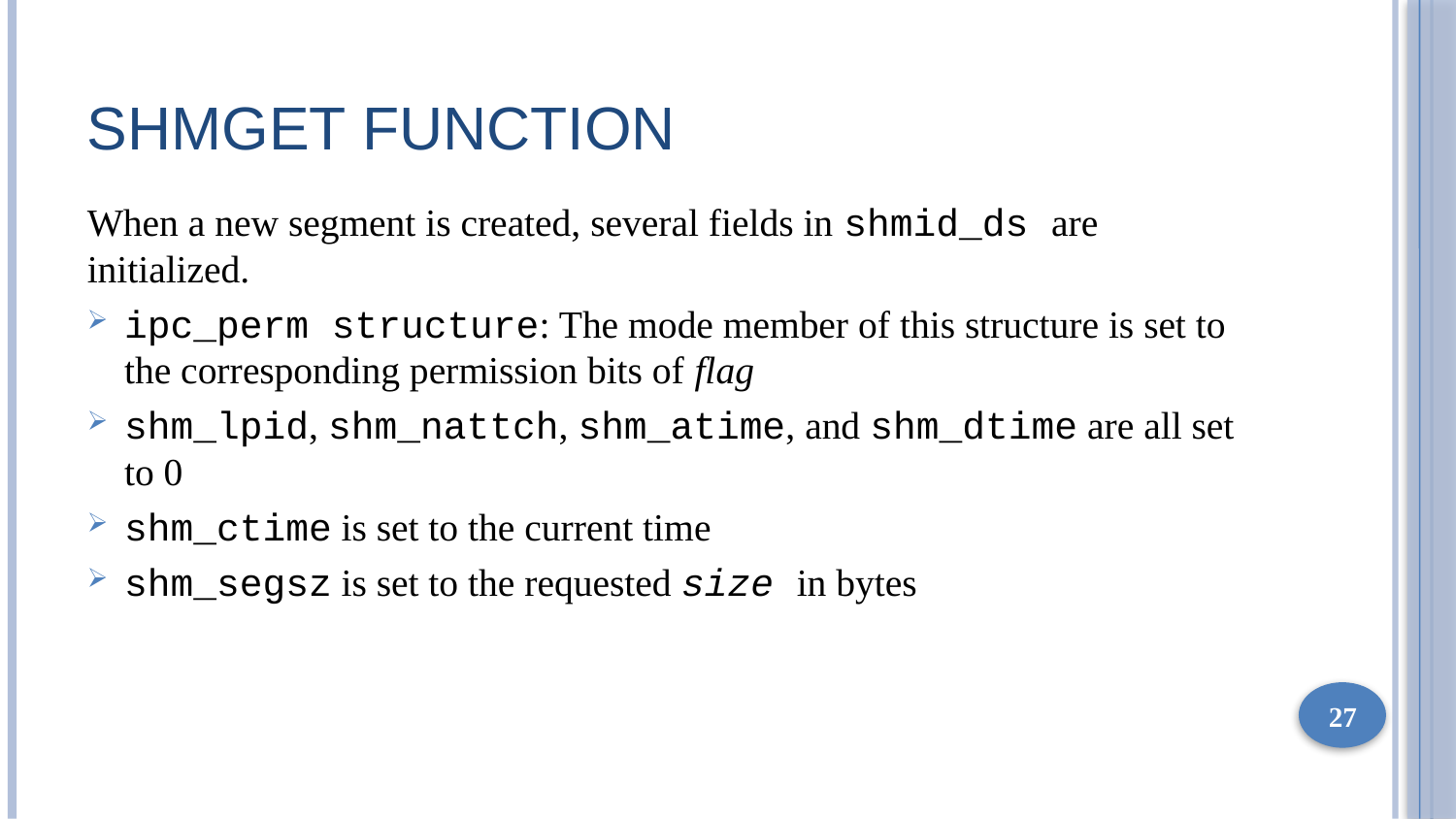

# SHMGET Function
When a new segment is created, several fields in shmid_ds are initialized.
ipc_perm structure: The mode member of this structure is set to the corresponding permission bits of flag
shm_lpid, shm_nattch, shm_atime, and shm_dtime are all set to 0
shm_ctime is set to the current time
shm_segsz is set to the requested size in bytes
27